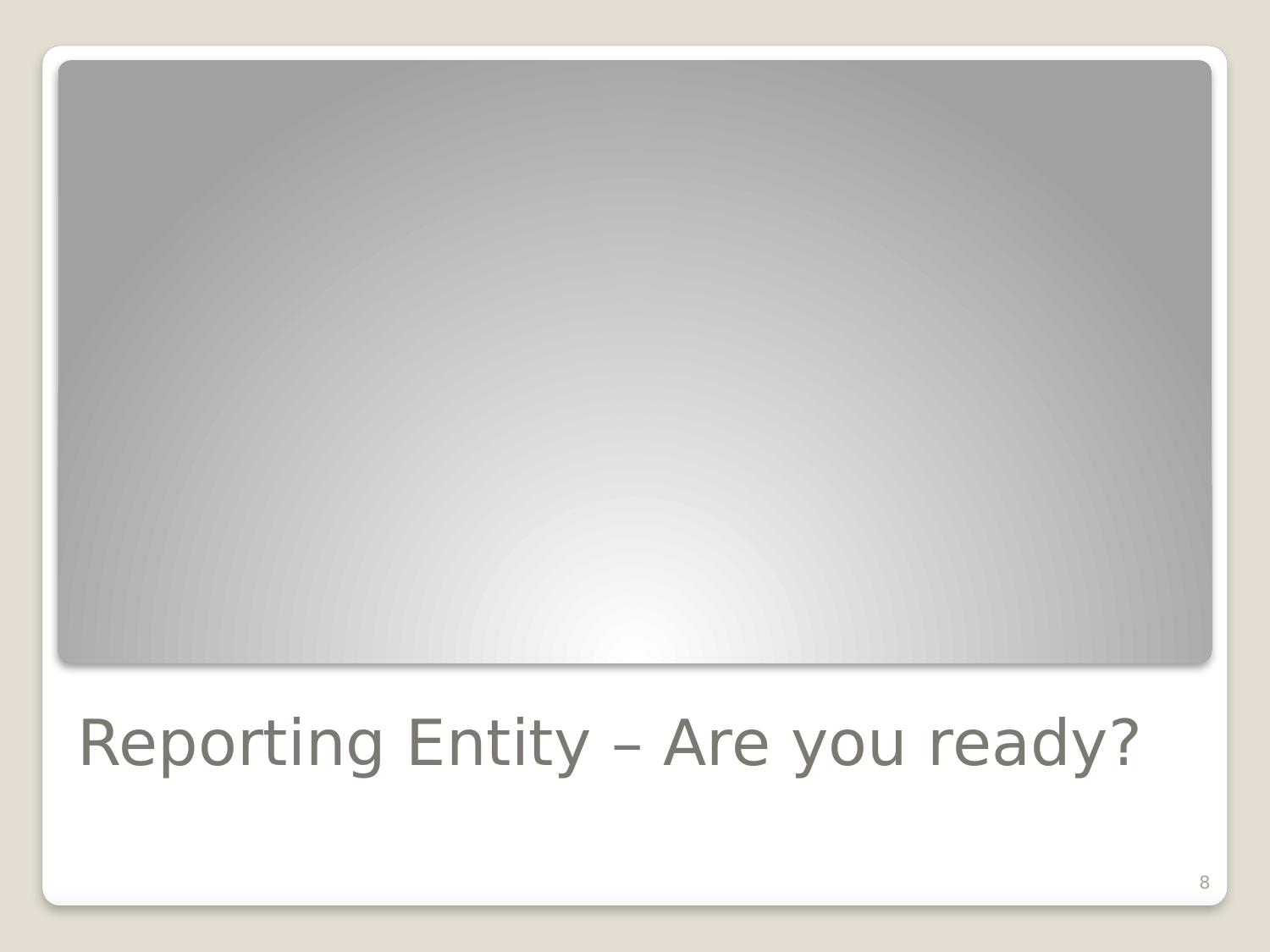

# Reporting Entity – Are you ready?

8